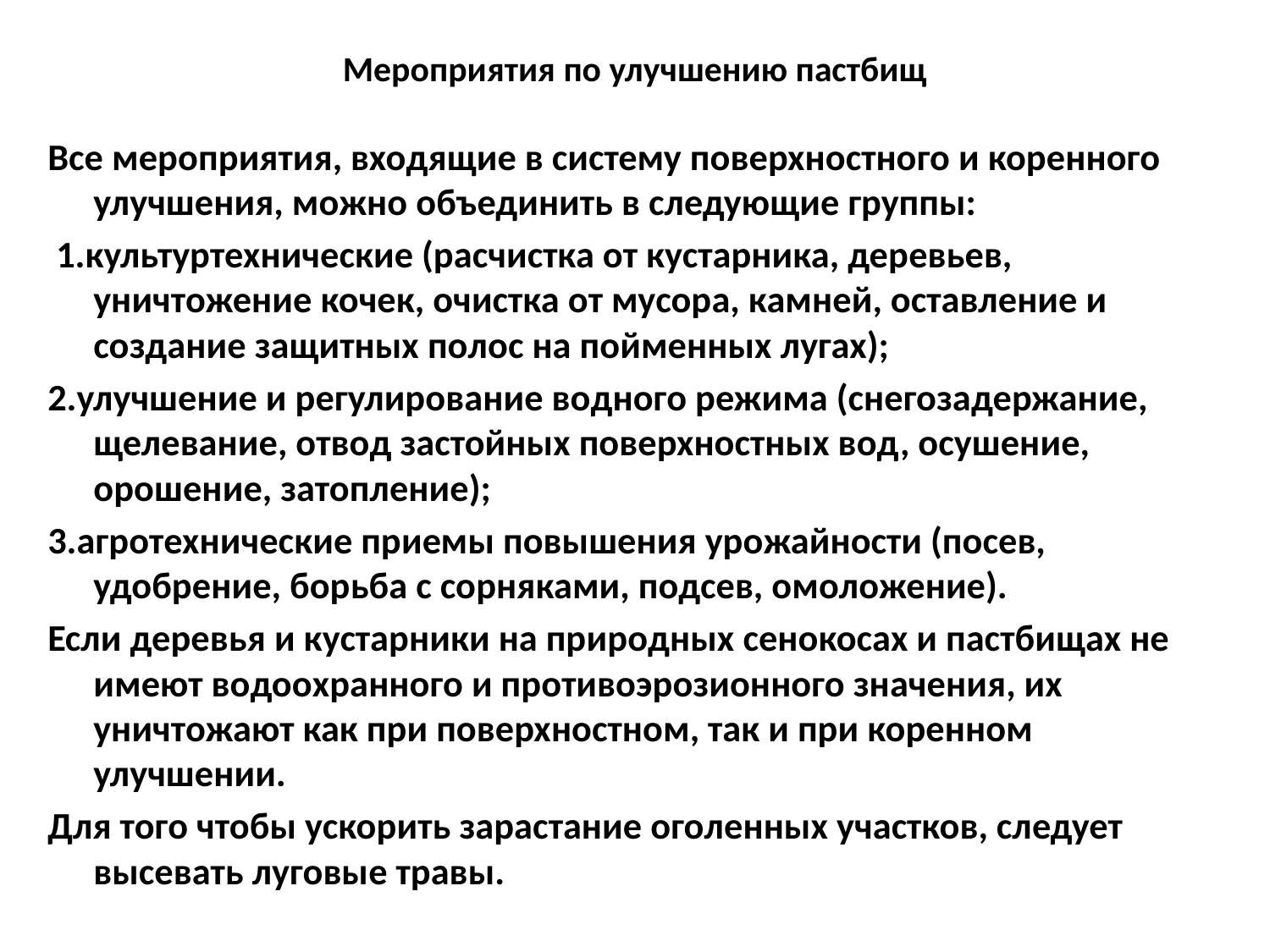

# Мероприятия по улучшению пастбищ
Все мероприятия, входящие в систему поверхностного и коренного улучшения, можно объединить в следующие группы:
 1.культуртехнические (расчистка от кустарника, деревьев, уничтожение кочек, очистка от мусора, камней, оставление и создание защитных полос на пойменных лугах);
2.улучшение и регулирование водного режима (снегозадержание, щелевание, отвод застойных поверхностных вод, осушение, орошение, затопление);
3.агротехнические приемы повышения урожайности (посев, удобрение, борьба с сорняками, подсев, омоложение).
Если деревья и кустарники на природных сенокосах и пастбищах не имеют водоохранного и противоэрозионного значения, их уничтожают как при поверхностном, так и при коренном улучшении.
Для того чтобы ускорить зарастание оголенных участков, следует высевать луговые травы.